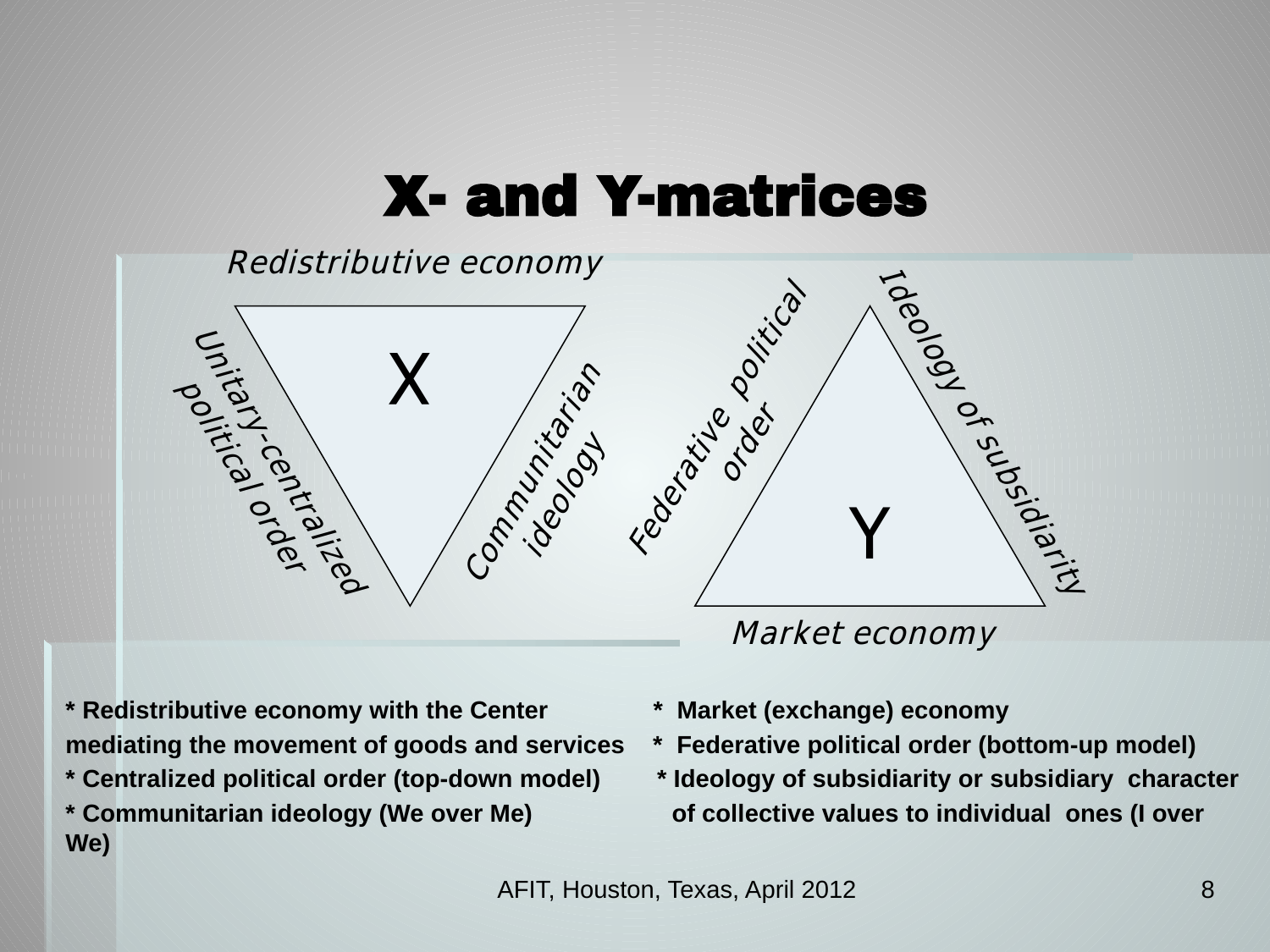

# X- and Y-matrices
Redistributive economy
X
Y
Federative  political order
Ideology of subsidiarity
Unitary-centralized political order
Communitarian ideology
Market economy
* Redistributive economy with the Center               *  Market (exchange) economy
mediating the movement of goods and services    *  Federative political order (bottom-up model)
* Centralized political order (top-down model)        * Ideology of subsidiarity or subsidiary  character
* Communitarian ideology (We over Me)                    of collective values to individual  ones (I over We)
AFIT, Houston, Texas, April 2012
8